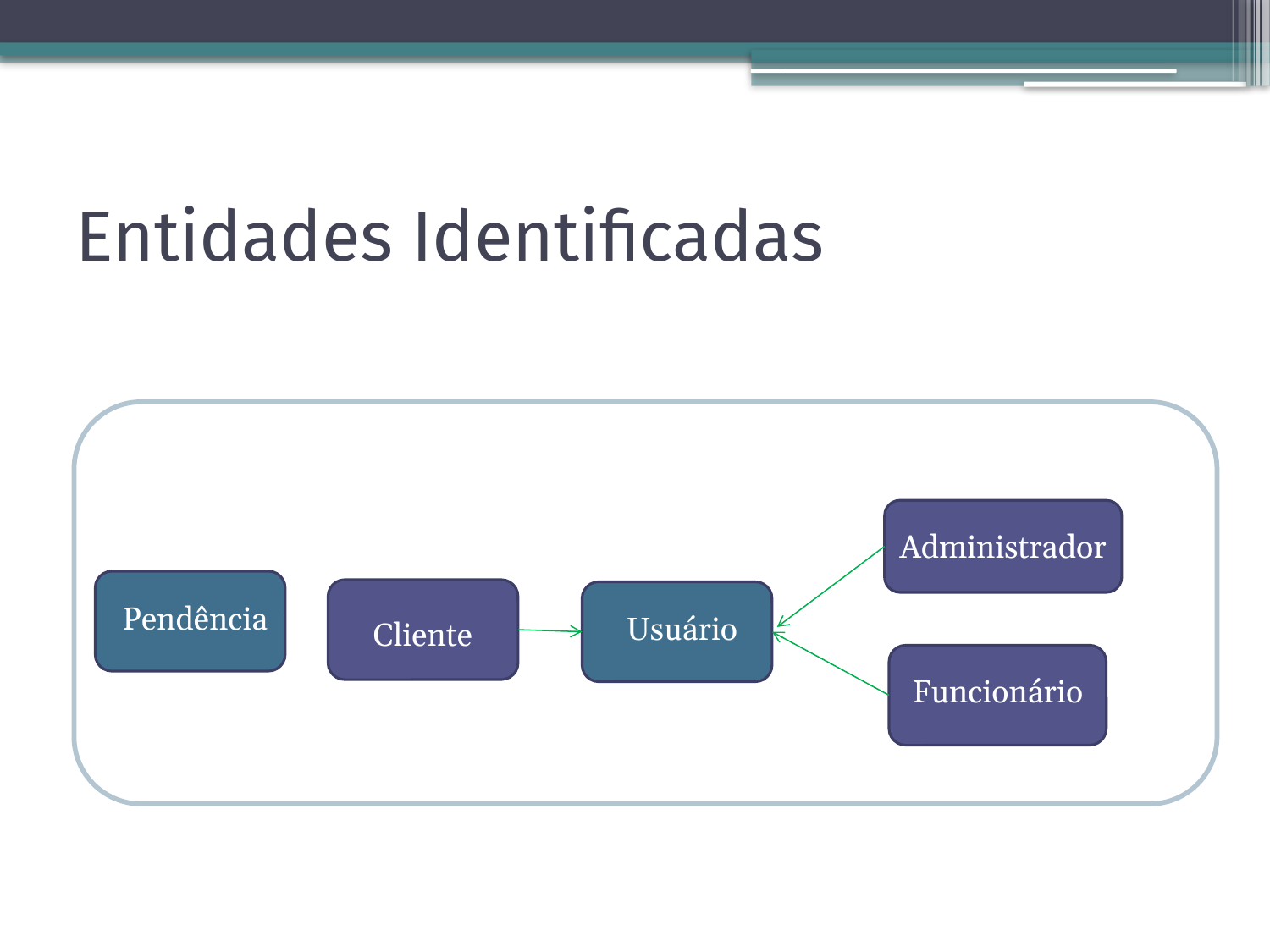

# Entidades Identificadas

Usuário
Usuário
Cliente

Administrador

Pendência
Usuário
Cliente

Funcionário
Usuário